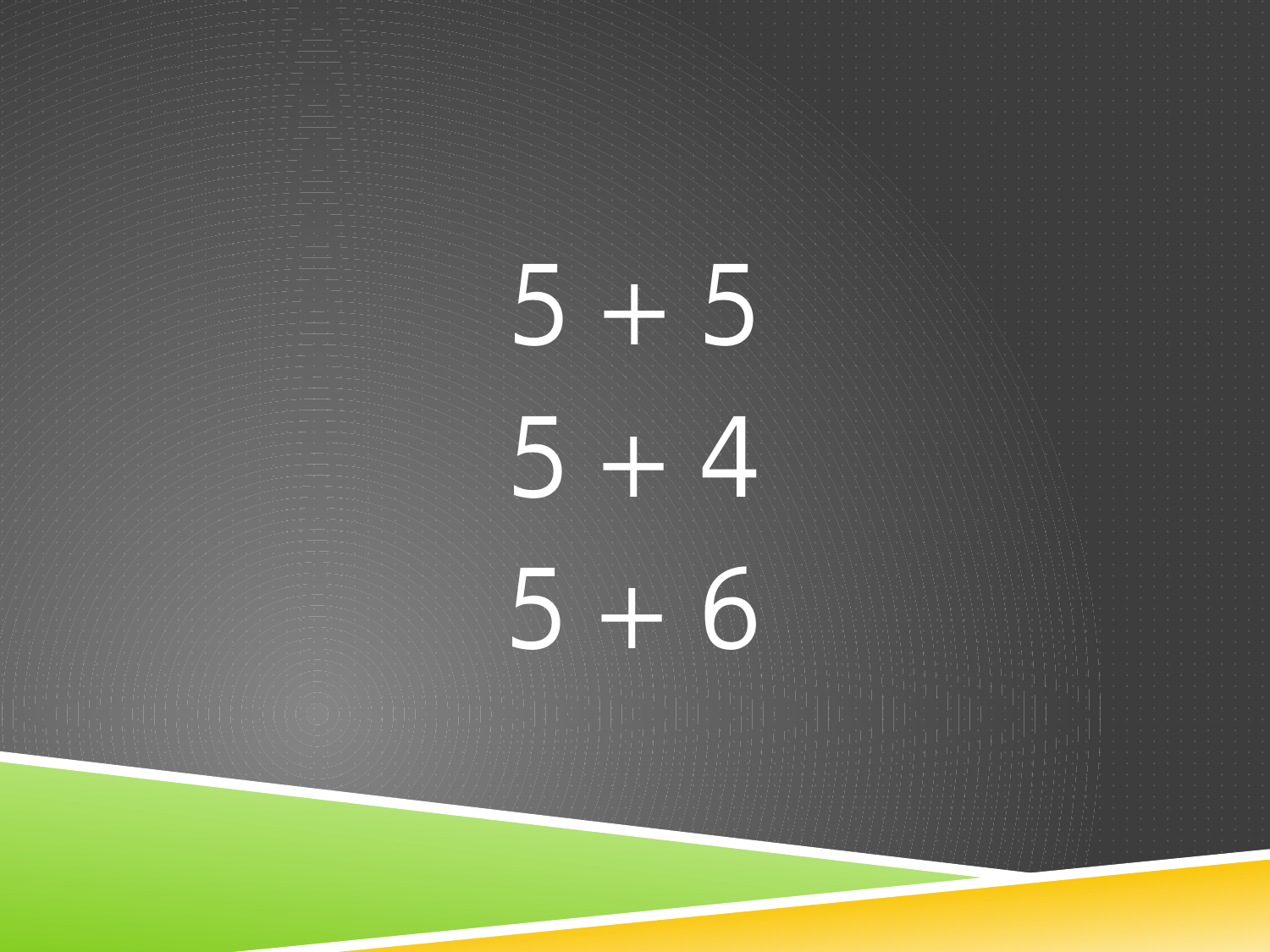

5 + 5
5 + 4
5 + 6